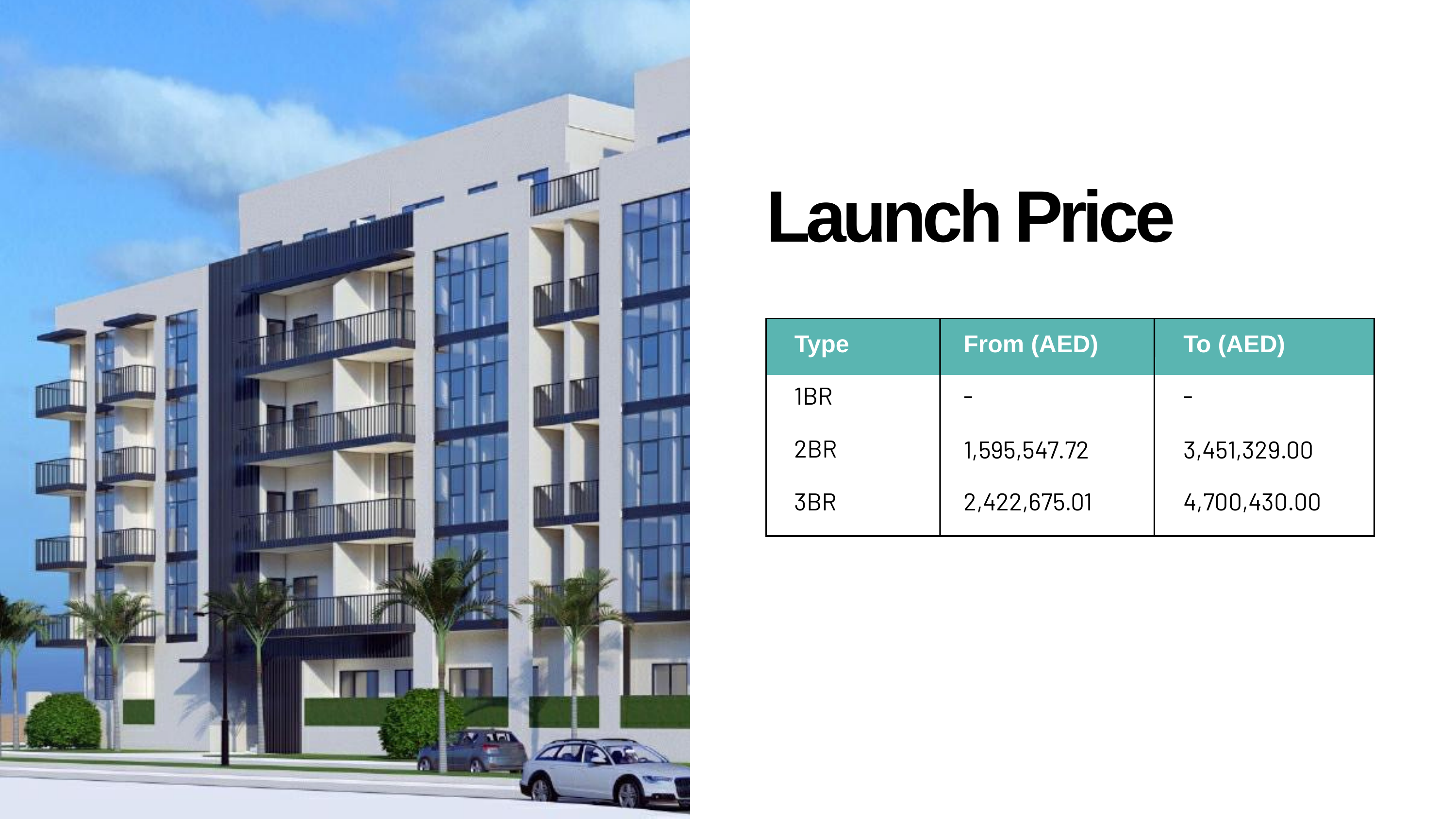

Launch Price

Type
From (AED)
To (AED)
1BR
-
-
2BR
1,595,547.72
3,451,329.00
3BR
2,422,675.01
4,700,430.00